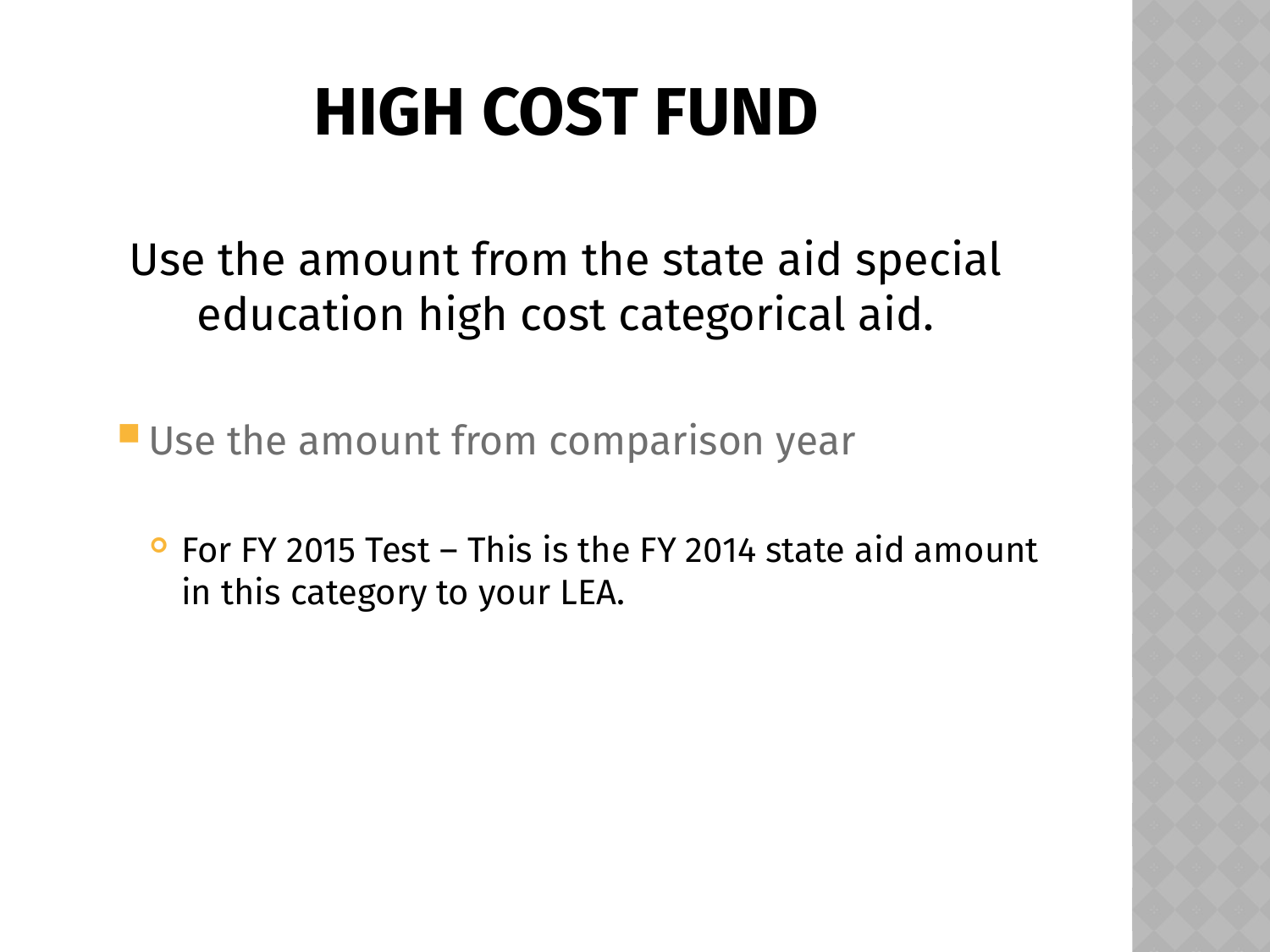

# High COST Fund
Use the amount from the state aid special education high cost categorical aid.

Use the amount from comparison year

For FY 2015 Test – This is the FY 2014 state aid amount in this category to your LEA.